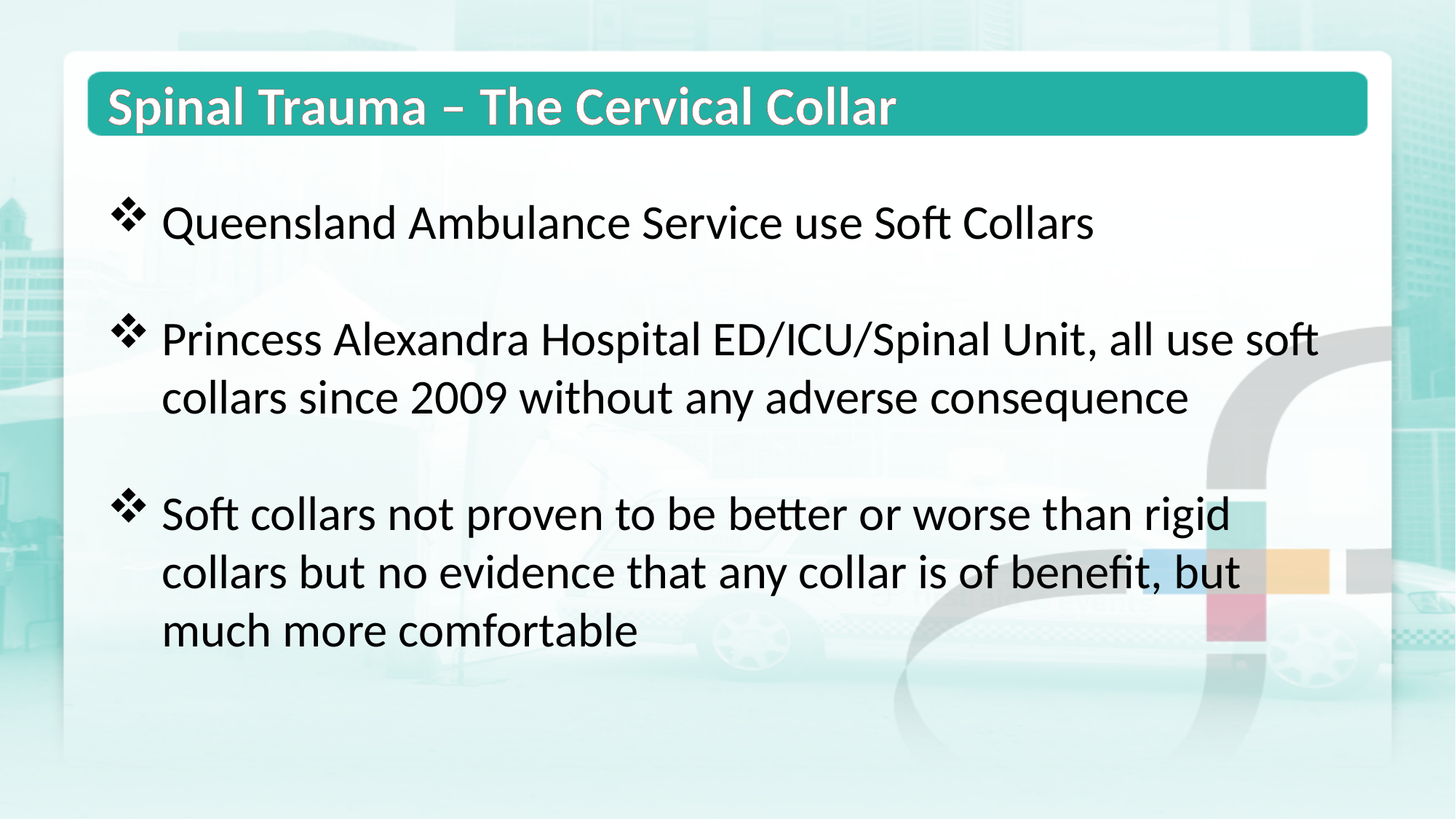

Spinal Trauma – The Cervical Collar

Queensland Ambulance Service use Soft Collars

Princess Alexandra Hospital ED/ICU/Spinal Unit, all use soft collars since 2009 without any adverse consequence

Soft collars not proven to be better or worse than rigid collars but no evidence that any collar is of benefit, but much more comfortable